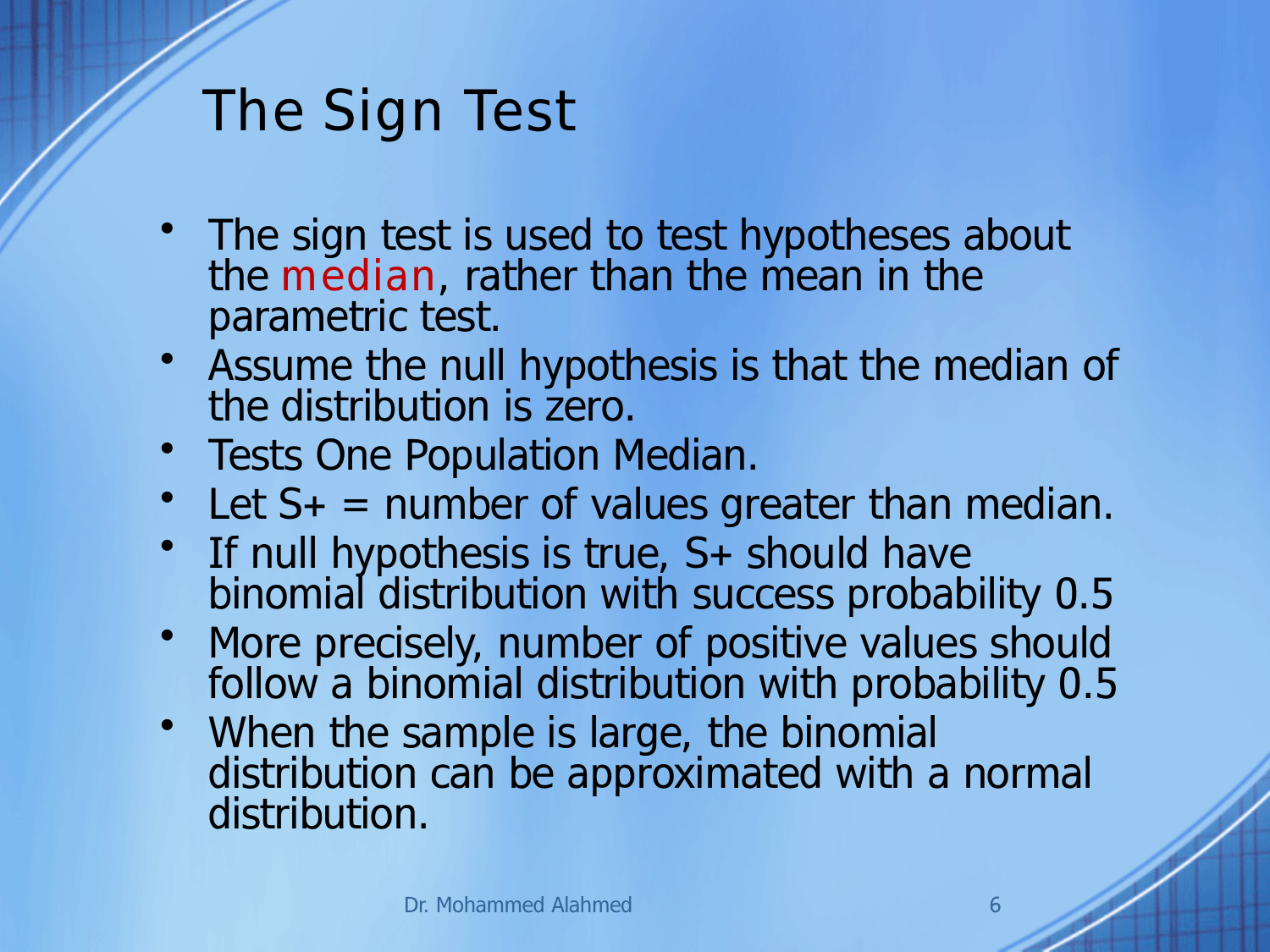

# The Sign Test
The sign test is used to test hypotheses about the median, rather than the mean in the parametric test.
Assume the null hypothesis is that the median of the distribution is zero.
Tests One Population Median.
Let S+ = number of values greater than median.
If null hypothesis is true, S+ should have binomial distribution with success probability 0.5
More precisely, number of positive values should follow a binomial distribution with probability 0.5
When the sample is large, the binomial distribution can be approximated with a normal distribution.

Dr. Mohammed Alahmed
6